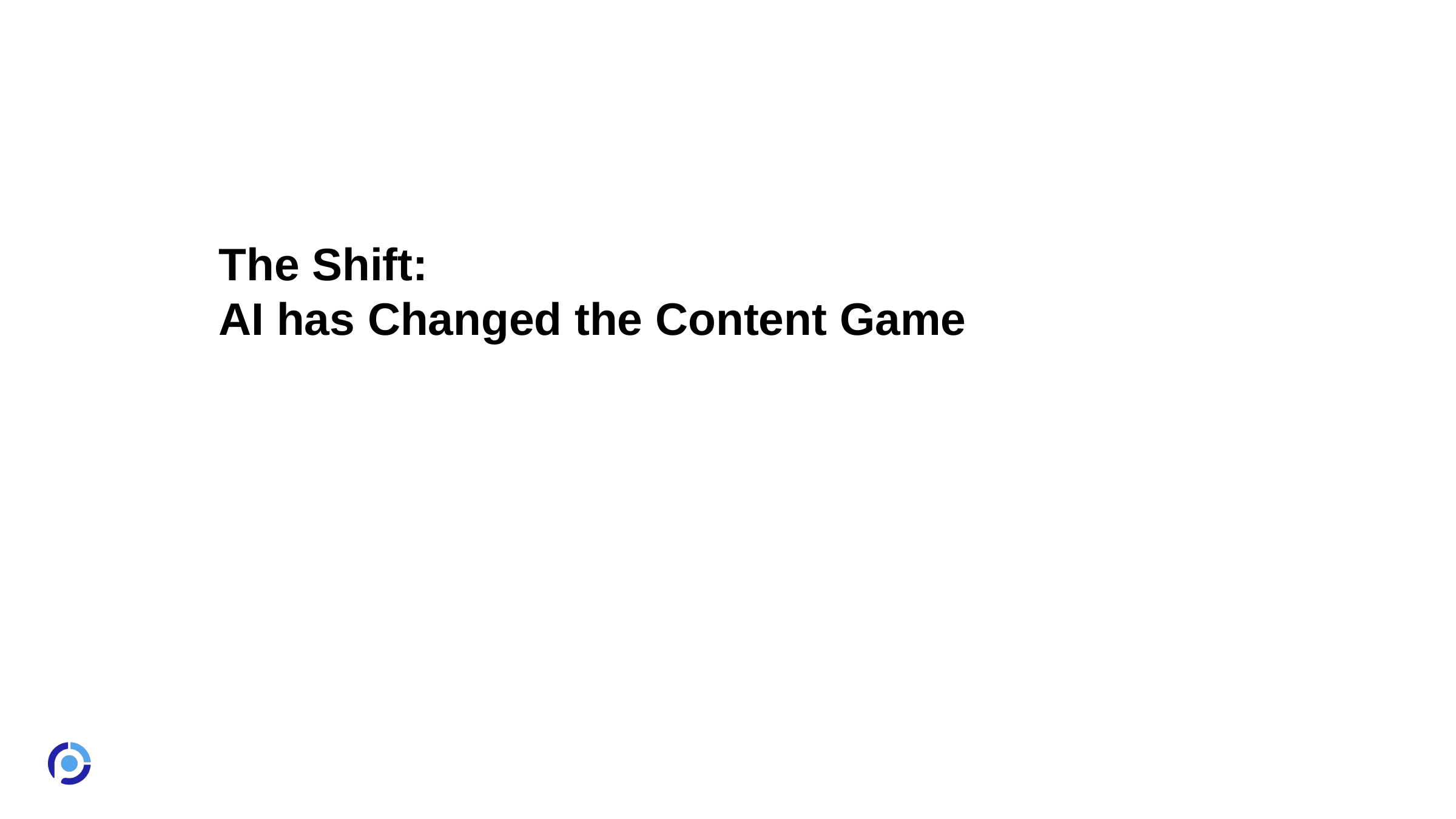

The Shift:
AI has Changed the Content Game